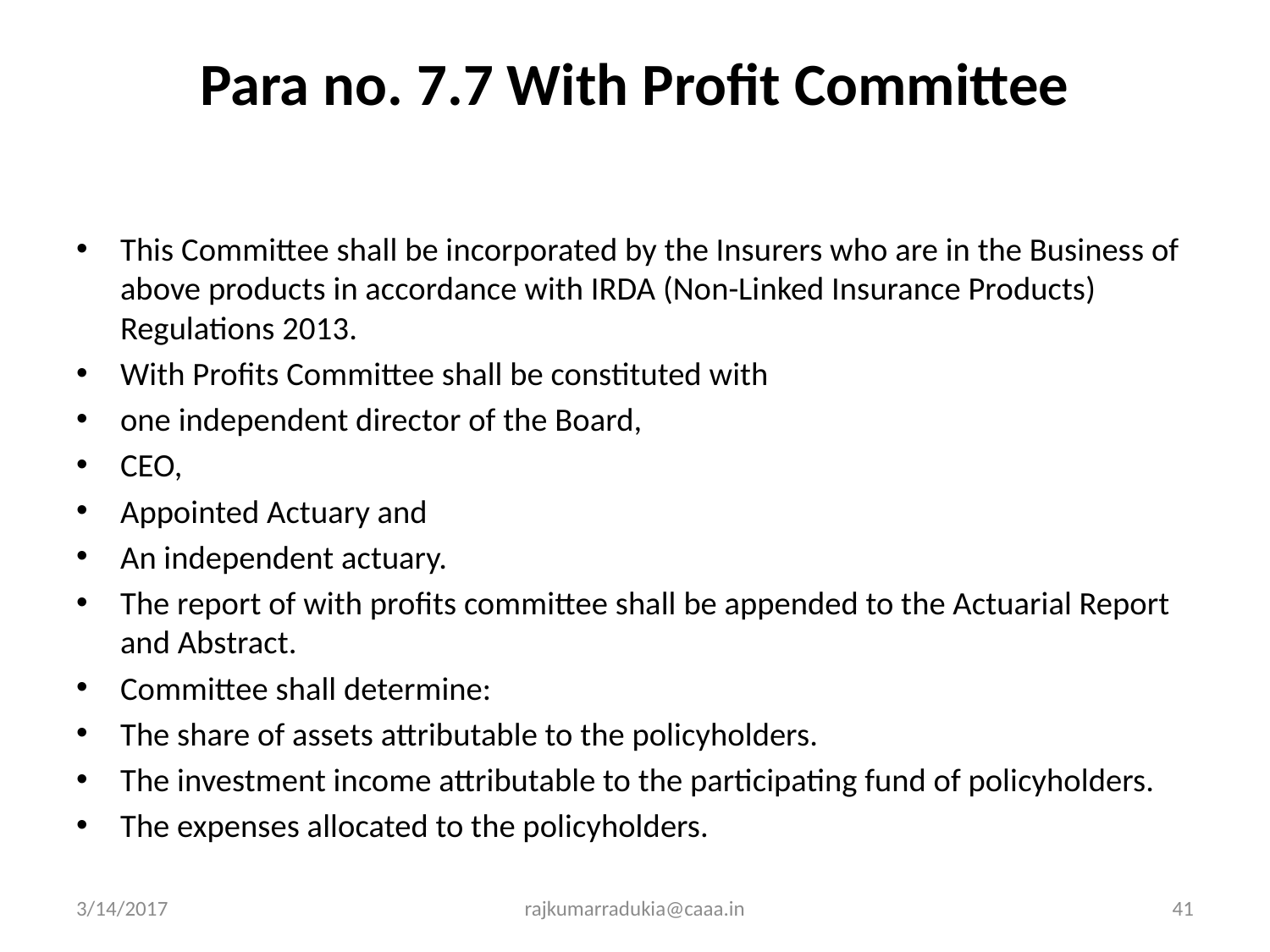

# Para no. 7.7 With Profit Committee
This Committee shall be incorporated by the Insurers who are in the Business of above products in accordance with IRDA (Non-Linked Insurance Products) Regulations 2013.
With Profits Committee shall be constituted with
one independent director of the Board,
CEO,
Appointed Actuary and
An independent actuary.
The report of with profits committee shall be appended to the Actuarial Report and Abstract.
Committee shall determine:
The share of assets attributable to the policyholders.
The investment income attributable to the participating fund of policyholders.
The expenses allocated to the policyholders.

3/14/2017
rajkumarradukia@caaa.in
41